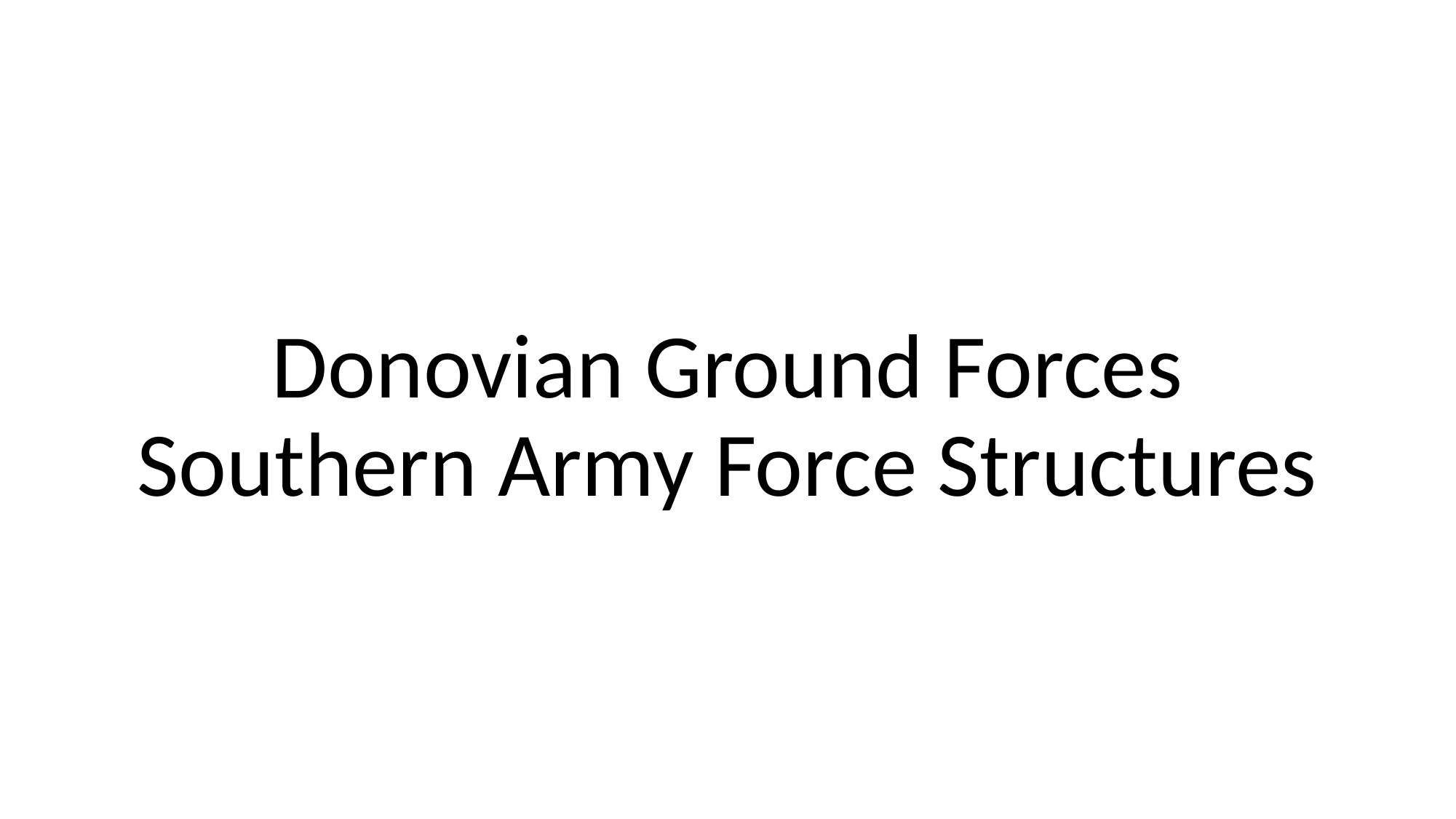

# Donovian Ground Forces Southern Army Force Structures